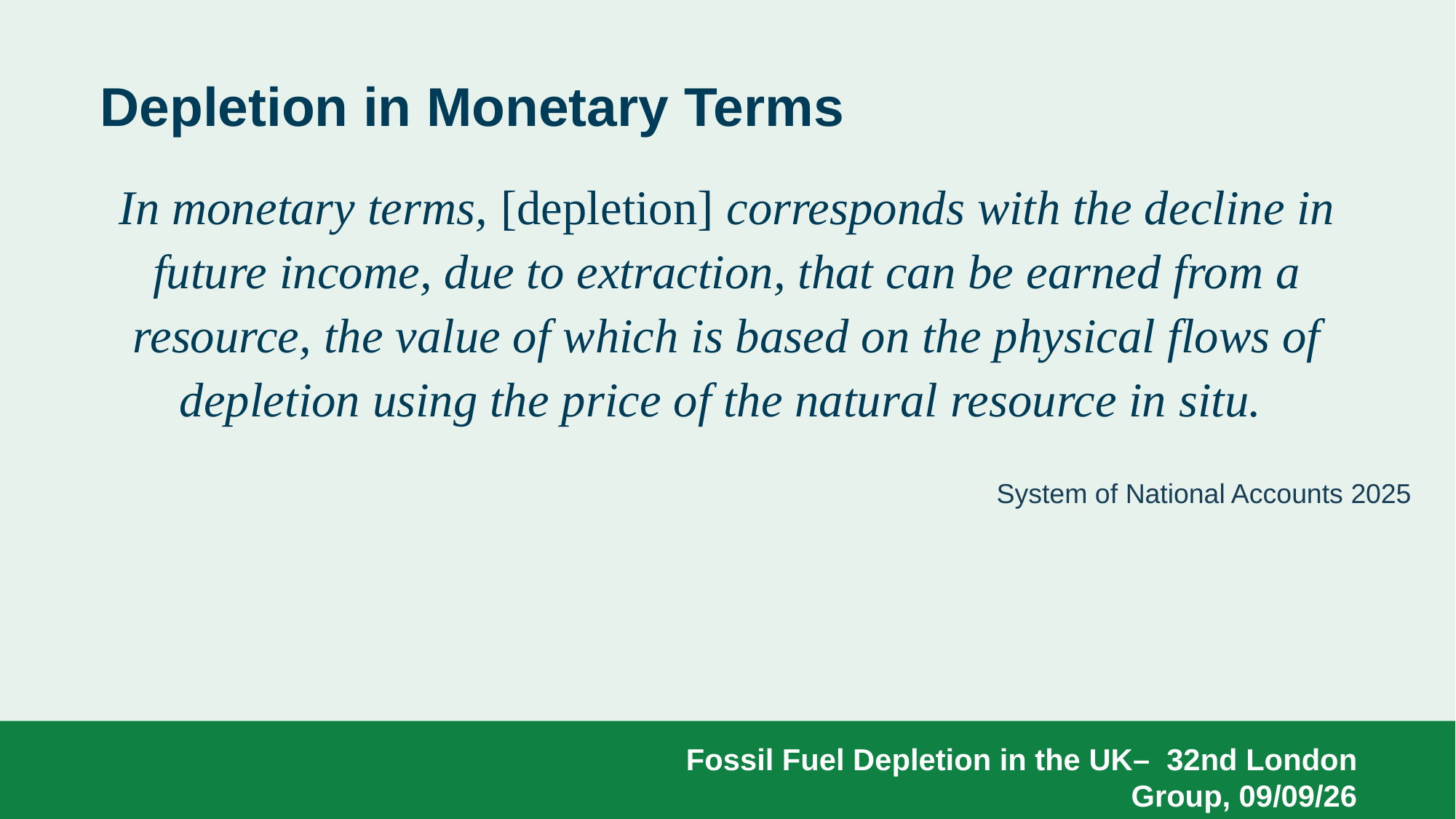

# Depletion in Monetary Terms
In monetary terms, [depletion] corresponds with the decline in future income, due to extraction, that can be earned from a resource, the value of which is based on the physical flows of depletion using the price of the natural resource in situ.
System of National Accounts 2025
Fossil Fuel Depletion in the UK–  32nd London Group, 09/09/26